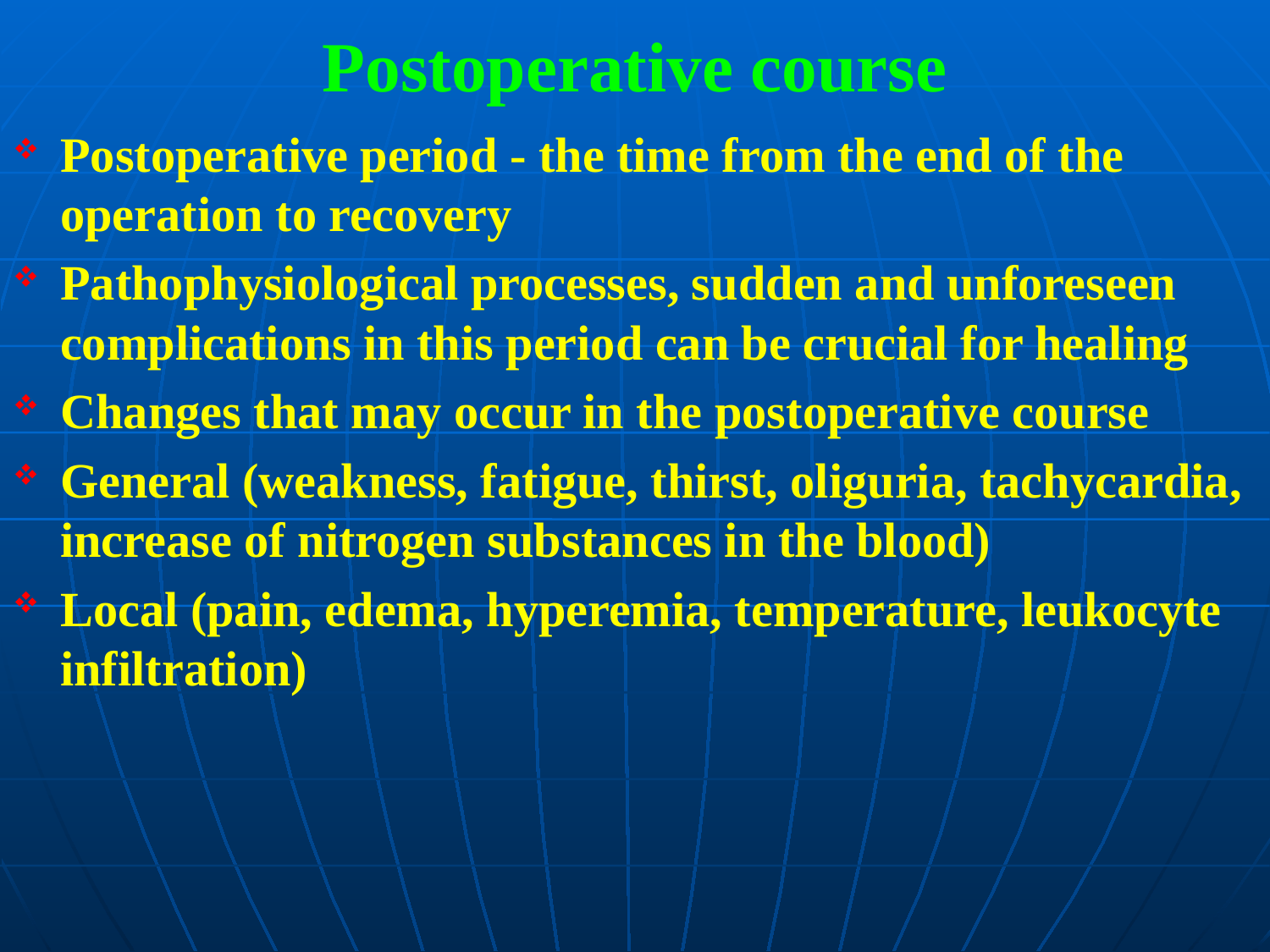

# Postoperative course
Postoperative period - the time from the end of the operation to recovery
Pathophysiological processes, sudden and unforeseen complications in this period can be crucial for healing
Changes that may occur in the postoperative course
General (weakness, fatigue, thirst, oliguria, tachycardia, increase of nitrogen substances in the blood)
Local (pain, edema, hyperemia, temperature, leukocyte infiltration)